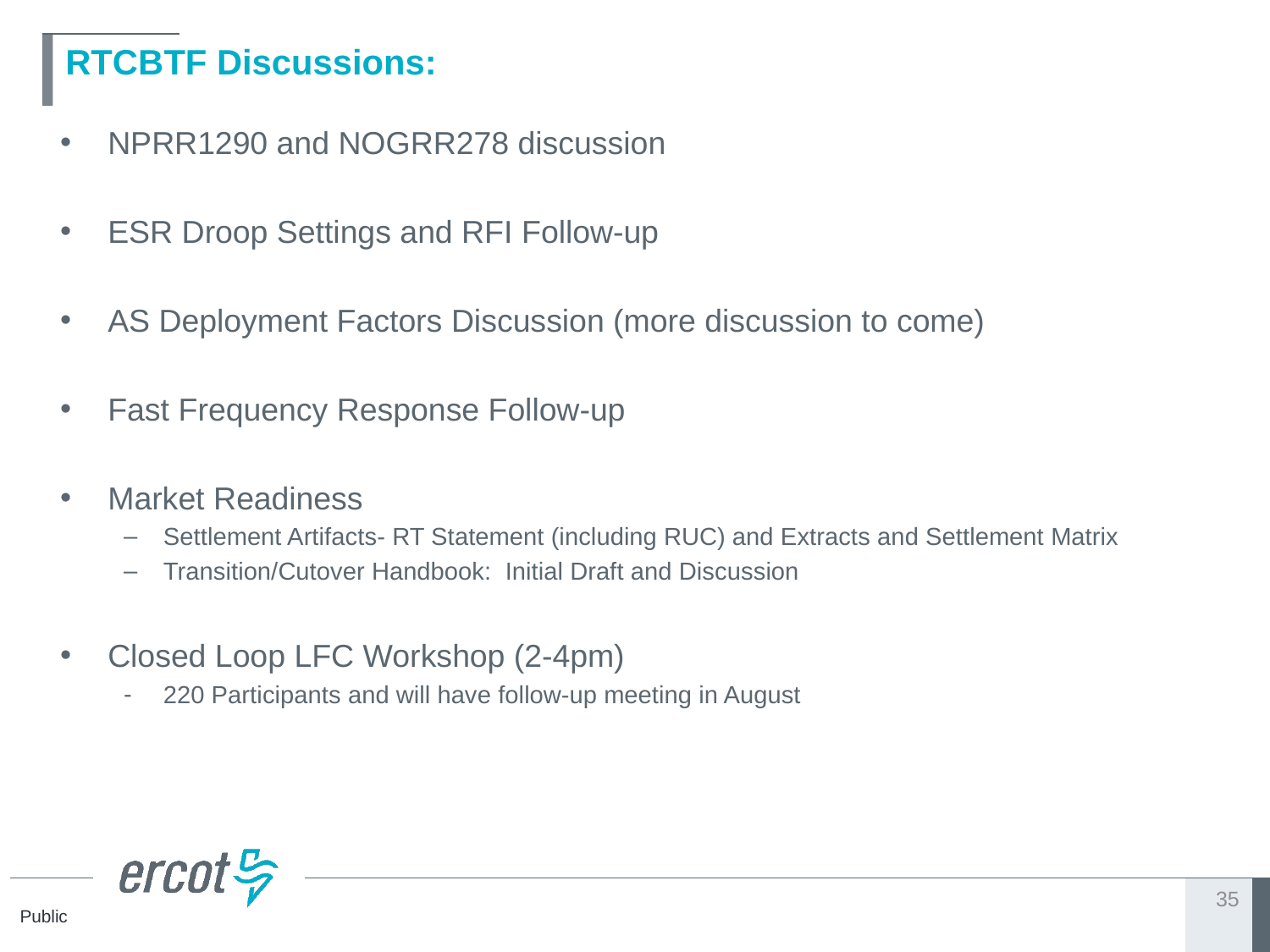

# RTCBTF Discussions:
NPRR1290 and NOGRR278 discussion

ESR Droop Settings and RFI Follow-up

AS Deployment Factors Discussion (more discussion to come)

Fast Frequency Response Follow-up

Market Readiness
Settlement Artifacts- RT Statement (including RUC) and Extracts and Settlement Matrix
Transition/Cutover Handbook:  Initial Draft and Discussion

Closed Loop LFC Workshop (2-4pm)
220 Participants and will have follow-up meeting in August